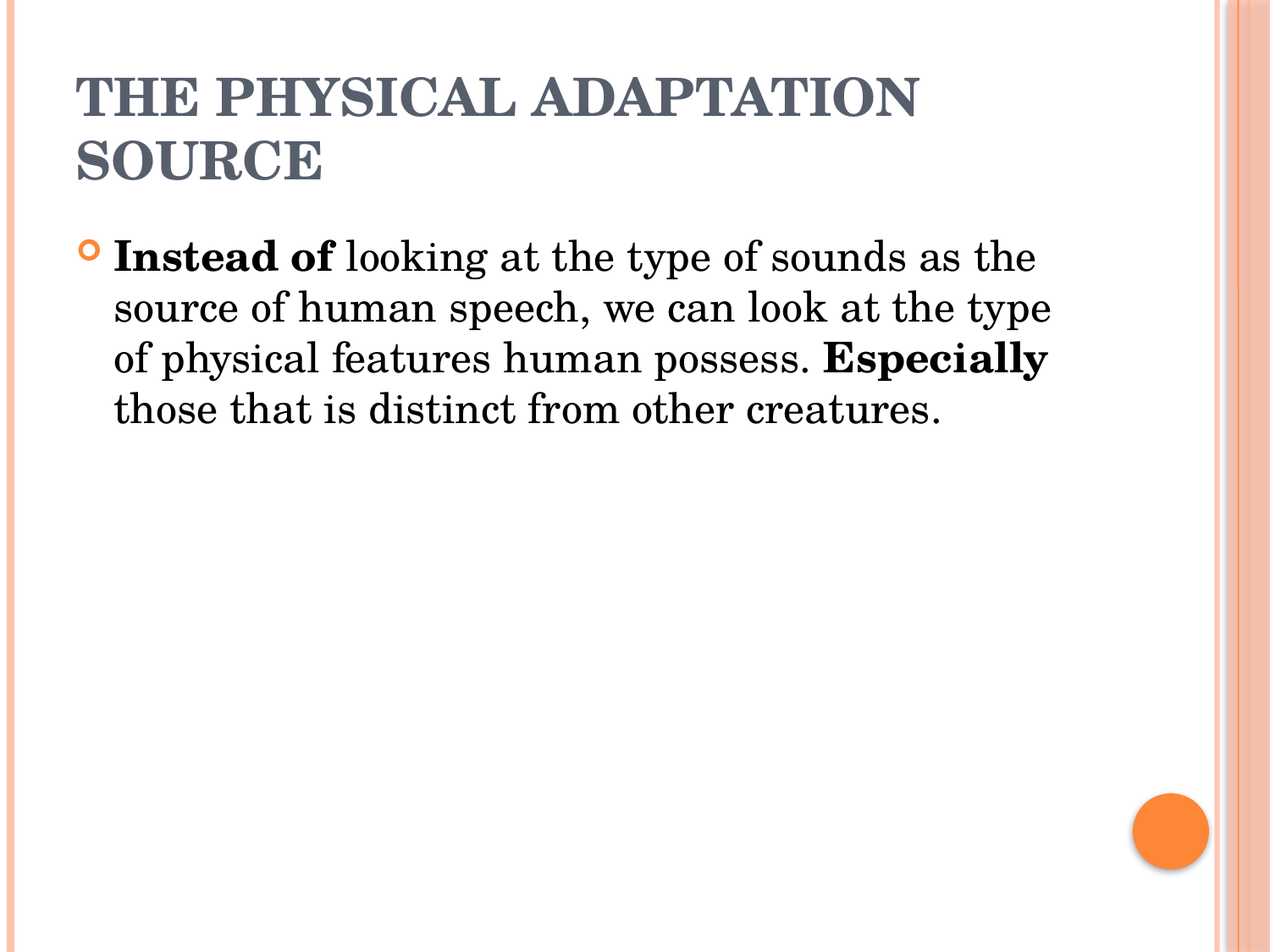

# The physical adaptation source
Instead of looking at the type of sounds as the source of human speech, we can look at the type of physical features human possess. Especially those that is distinct from other creatures.